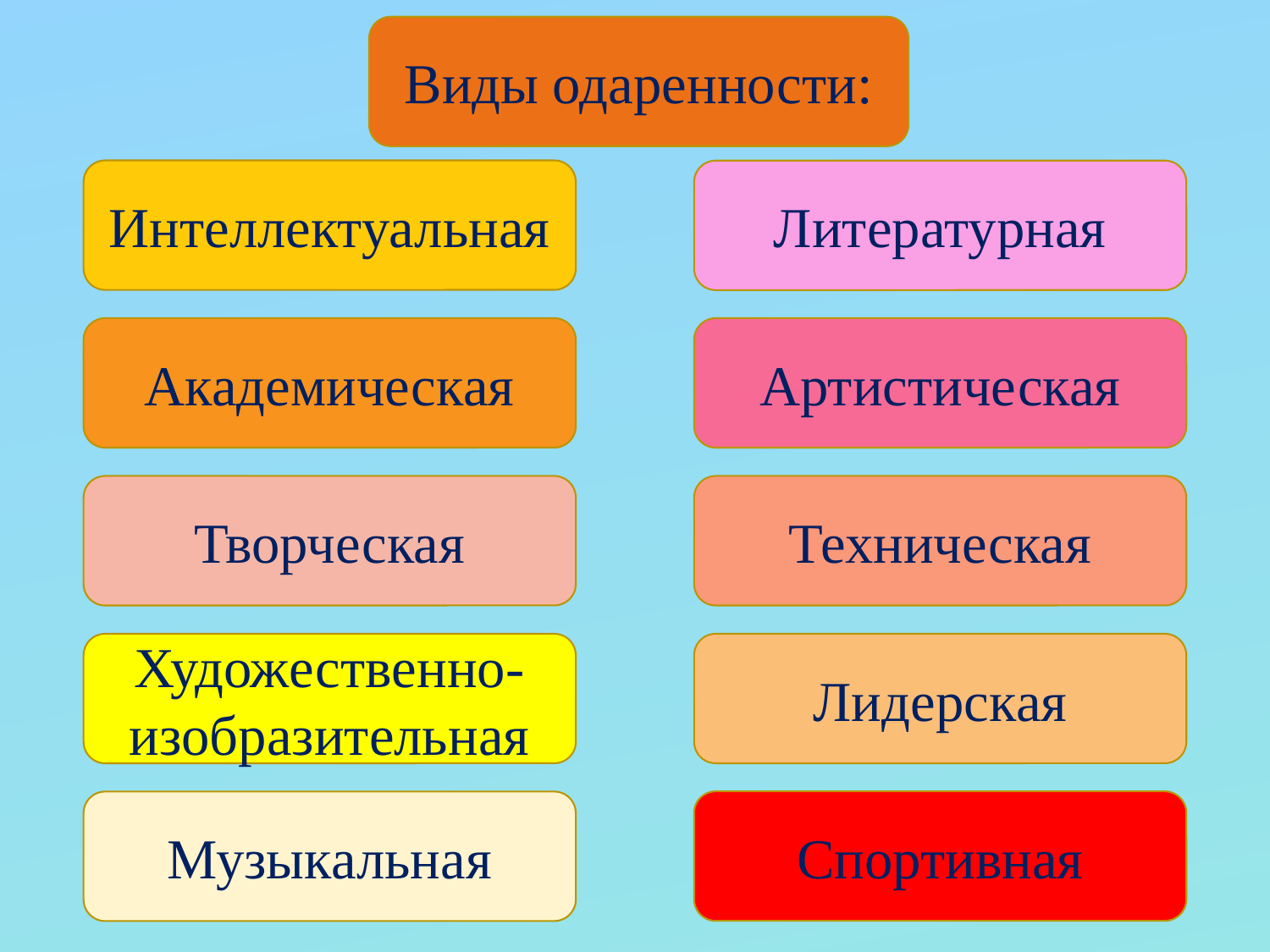

Виды одаренности:
Интеллектуальная
Литературная
Академическая
Артистическая
Творческая
Техническая
Художественно-изобразительная
Лидерская
Спортивная
Музыкальная